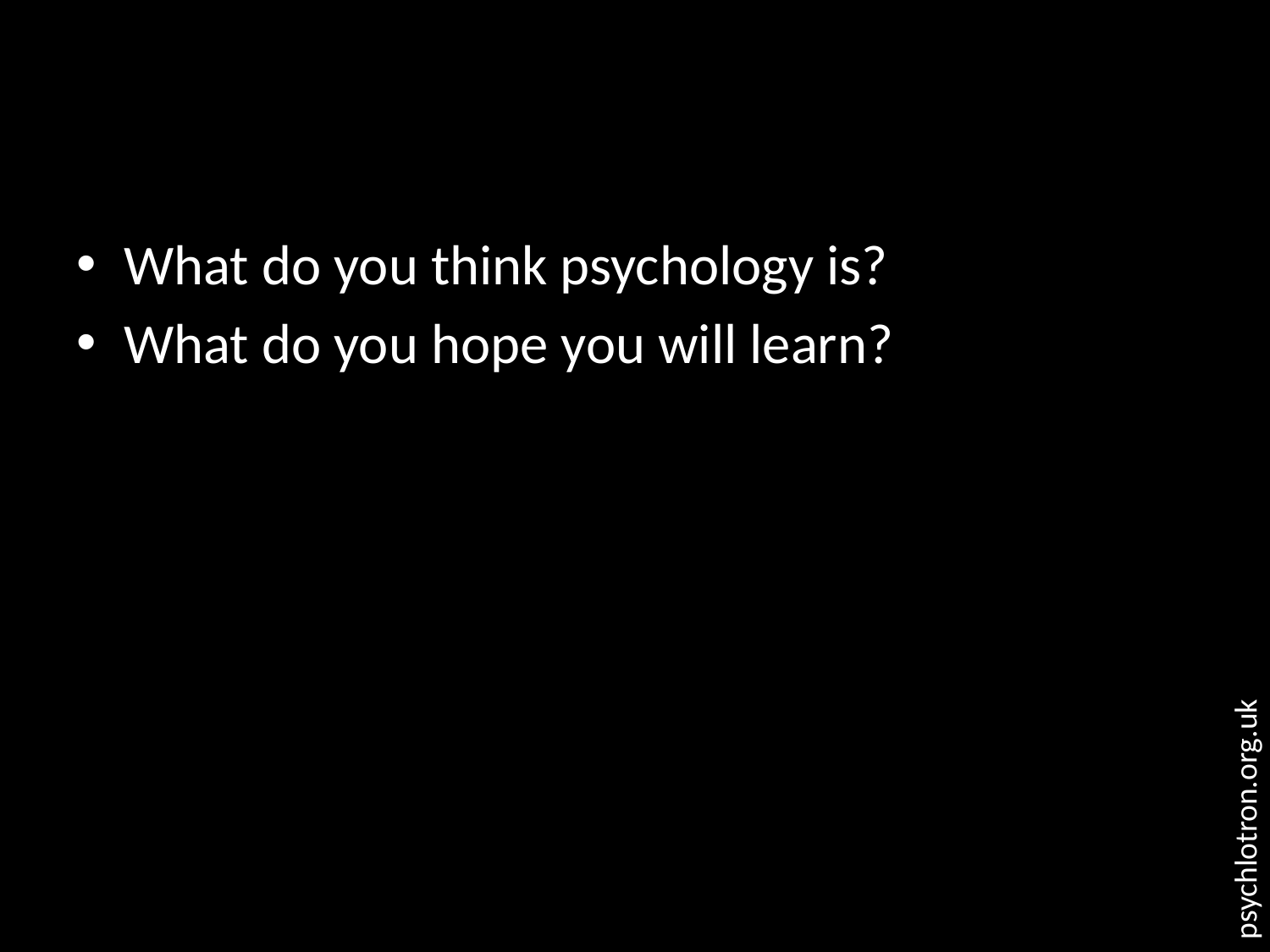

#
What do you think psychology is?
What do you hope you will learn?